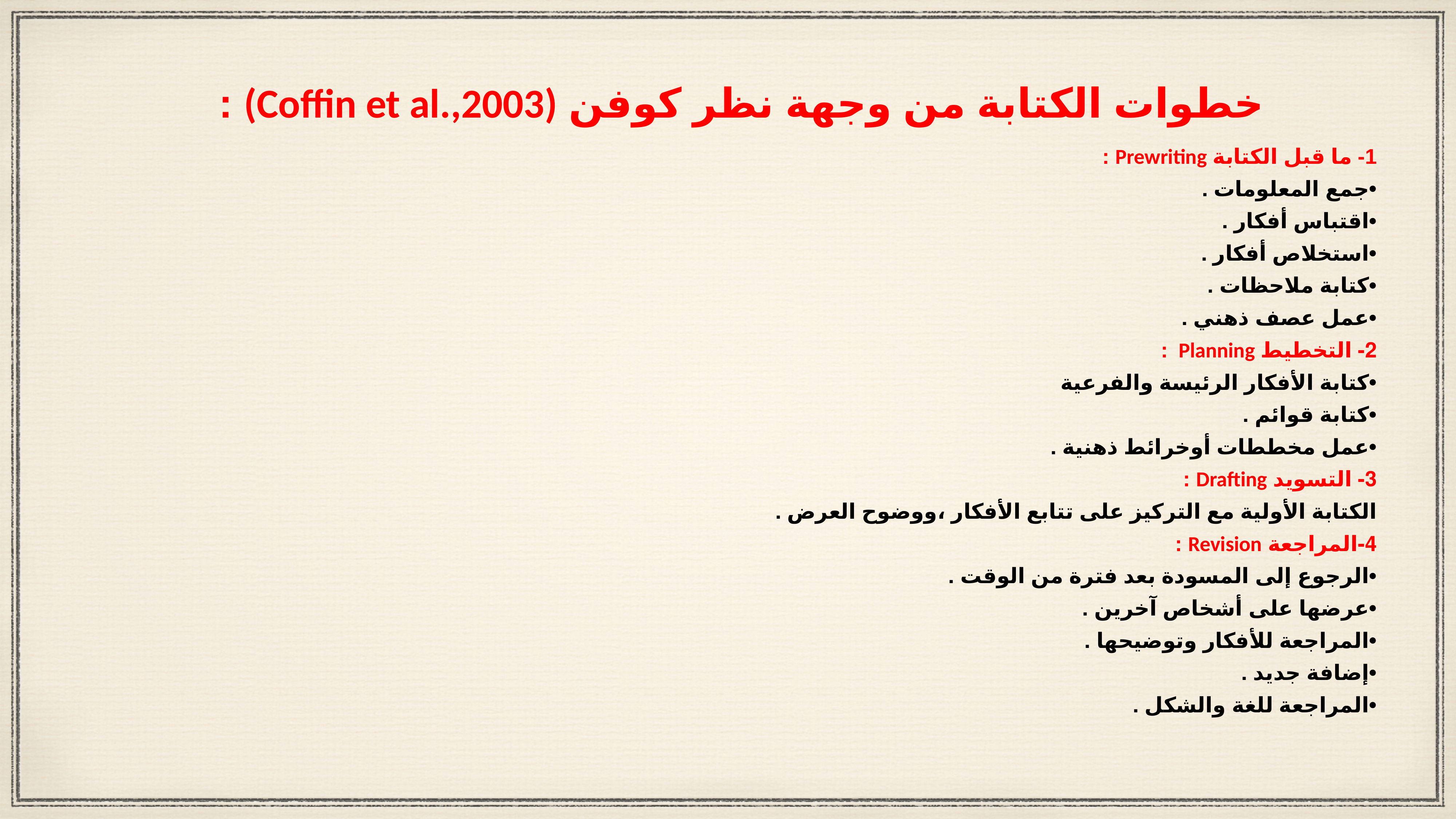

# خطوات الكتابة من وجهة نظر كوفن (Coffin et al.,2003) :
1- ما قبل الكتابة Prewriting :
•	جمع المعلومات .
•	اقتباس أفكار .
•	استخلاص أفكار .
•	كتابة ملاحظات .
•	عمل عصف ذهني .
2- التخطيط Planning  :
•	كتابة الأفكار الرئيسة والفرعية
•	كتابة قوائم .
•	عمل مخططات أوخرائط ذهنية .
3- التسويد Drafting :
الكتابة الأولية مع التركيز على تتابع الأفكار ،ووضوح العرض .
4-المراجعة Revision :
•	الرجوع إلى المسودة بعد فترة من الوقت .
•	عرضها على أشخاص آخرين .
•	المراجعة للأفكار وتوضيحها .
•	إضافة جديد .
•	المراجعة للغة والشكل .